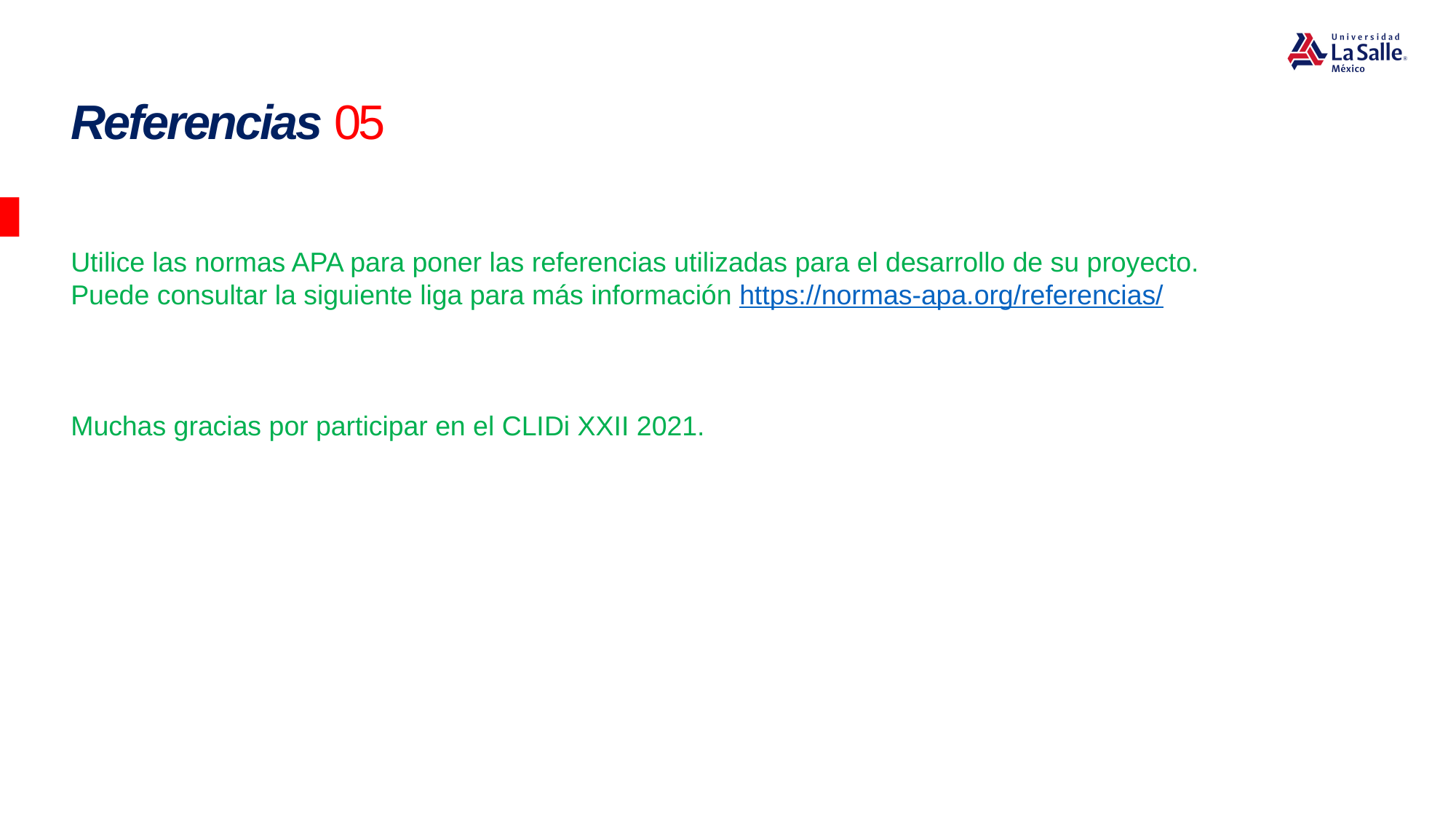

Referencias 05

Utilice las normas APA para poner las referencias utilizadas para el desarrollo de su proyecto.
Puede consultar la siguiente liga para más información https://normas-apa.org/referencias/

Muchas gracias por participar en el CLIDi XXII 2021.